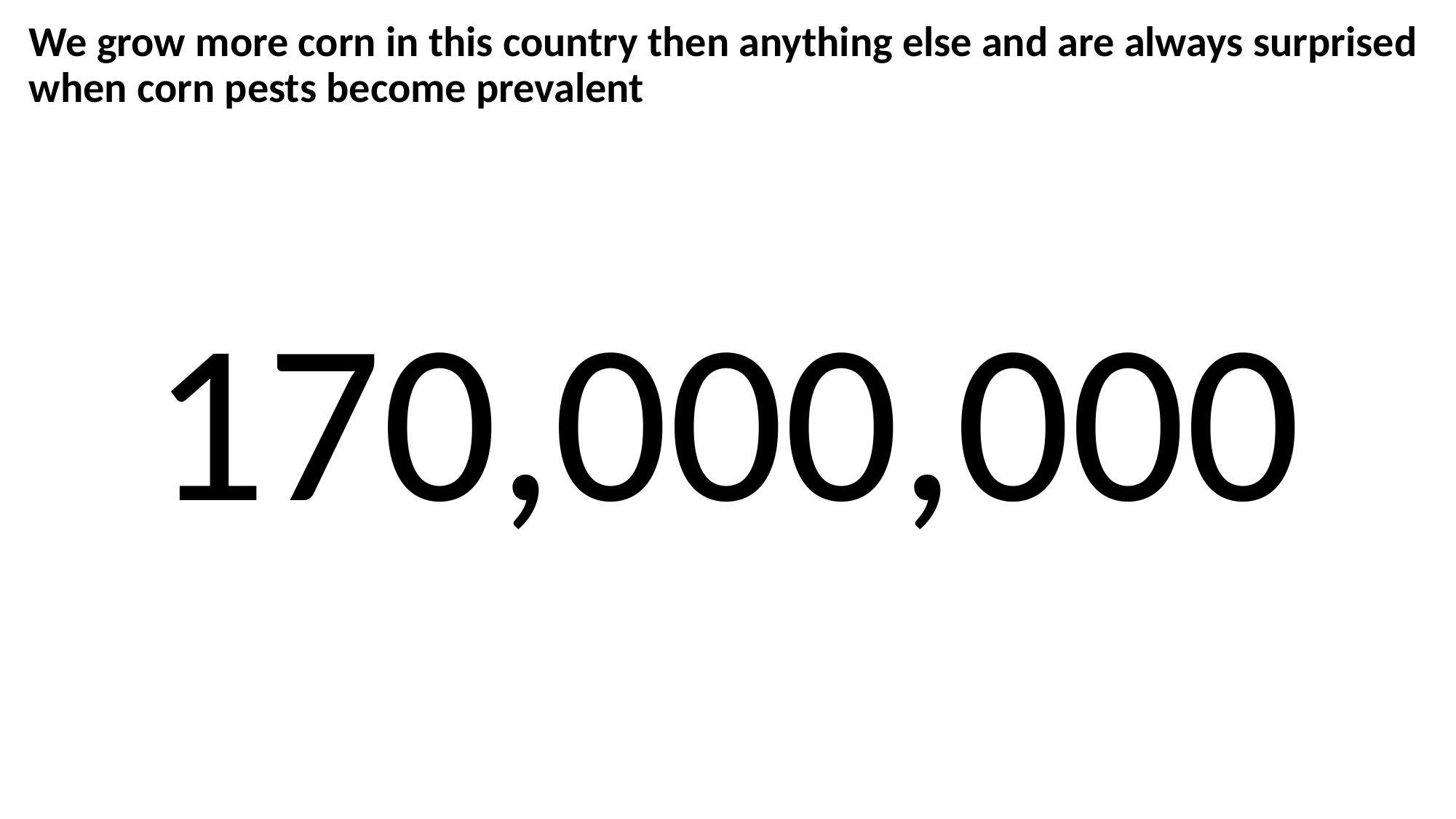

We grow more corn in this country then anything else and are always surprised when corn pests become prevalent
170,000,000